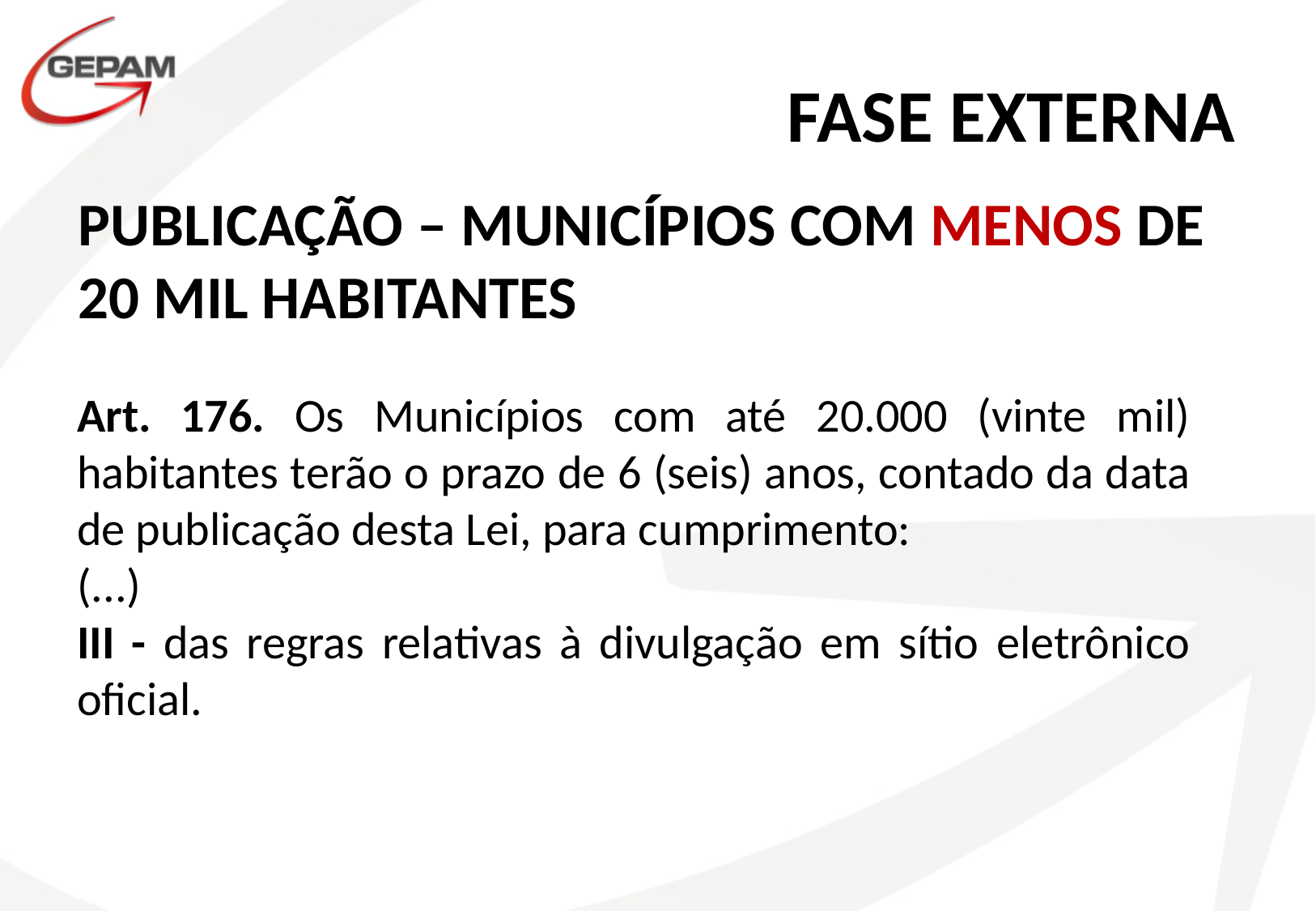

# FASE EXTERNA
PUBLICAÇÃO – MUNICÍPIOS COM MENOS DE 20 MIL HABITANTES

Art. 176. Os Municípios com até 20.000 (vinte mil) habitantes terão o prazo de 6 (seis) anos, contado da data de publicação desta Lei, para cumprimento:
(...)
III - das regras relativas à divulgação em sítio eletrônico oficial.